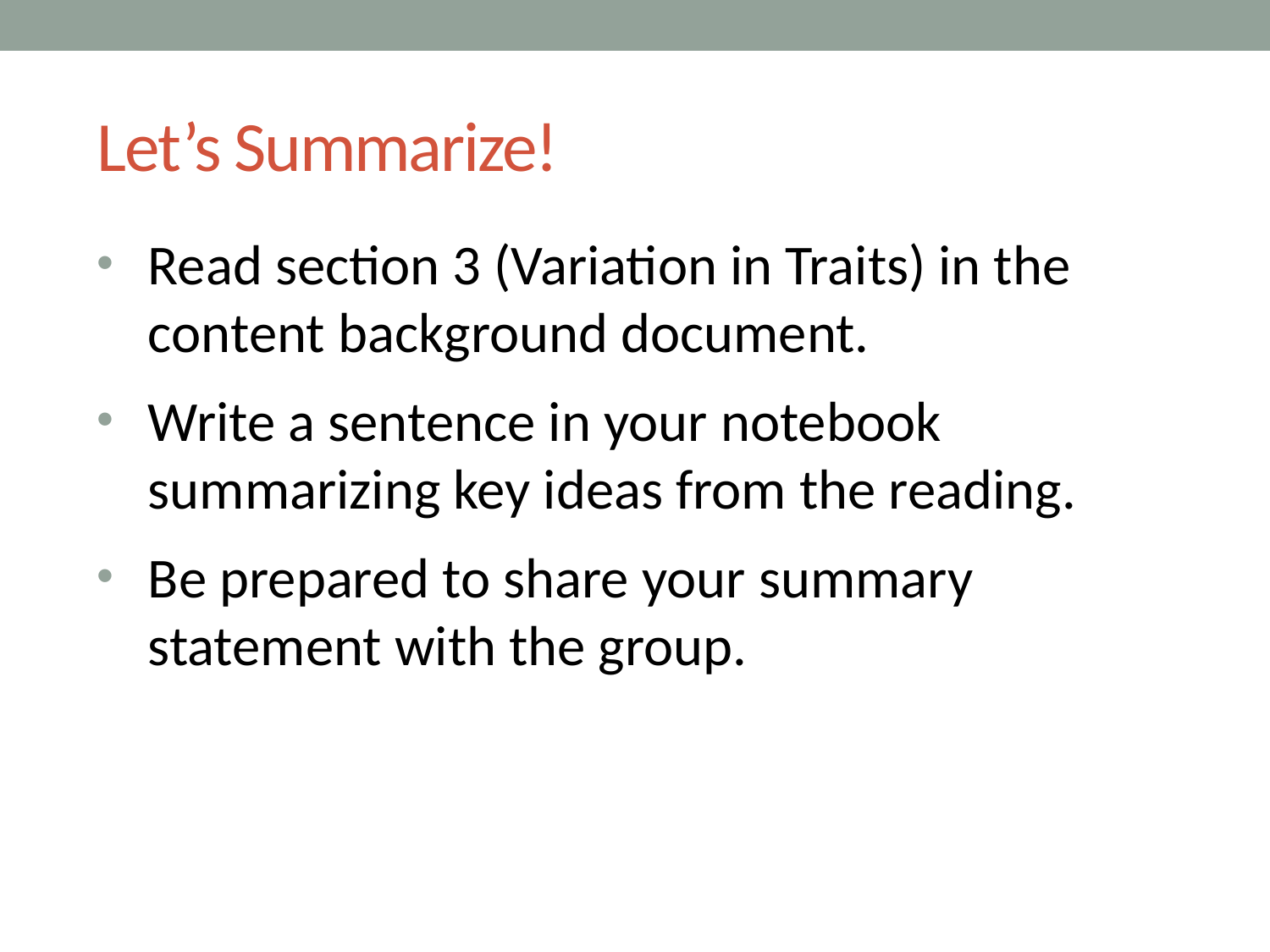

# Let’s Summarize!
Read section 3 (Variation in Traits) in the content background document.
Write a sentence in your notebook summarizing key ideas from the reading.
Be prepared to share your summary statement with the group.